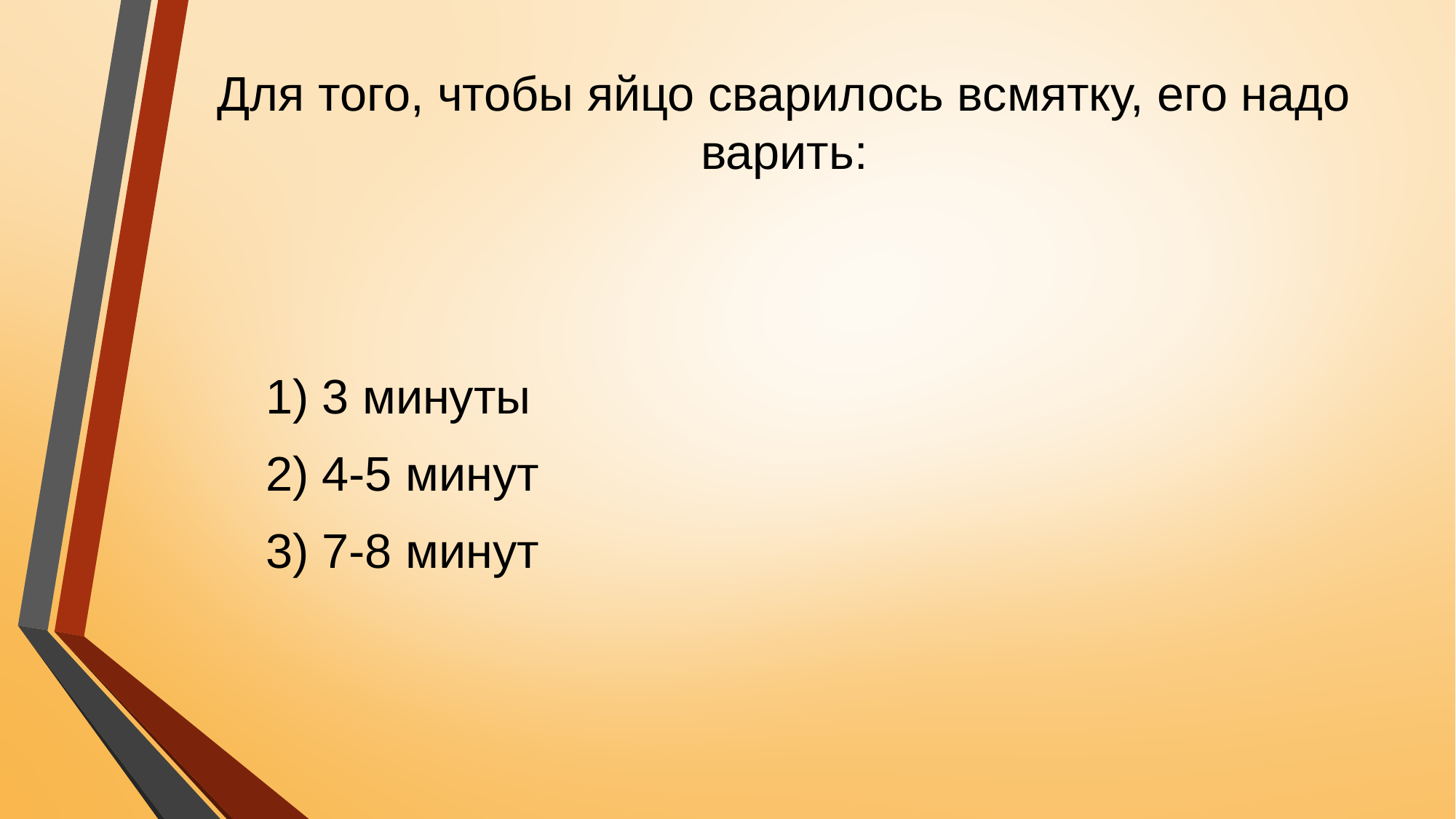

# Для того, чтобы яйцо сварилось всмятку, его надо варить:
1) 3 минуты
2) 4-5 минут
3) 7-8 минут